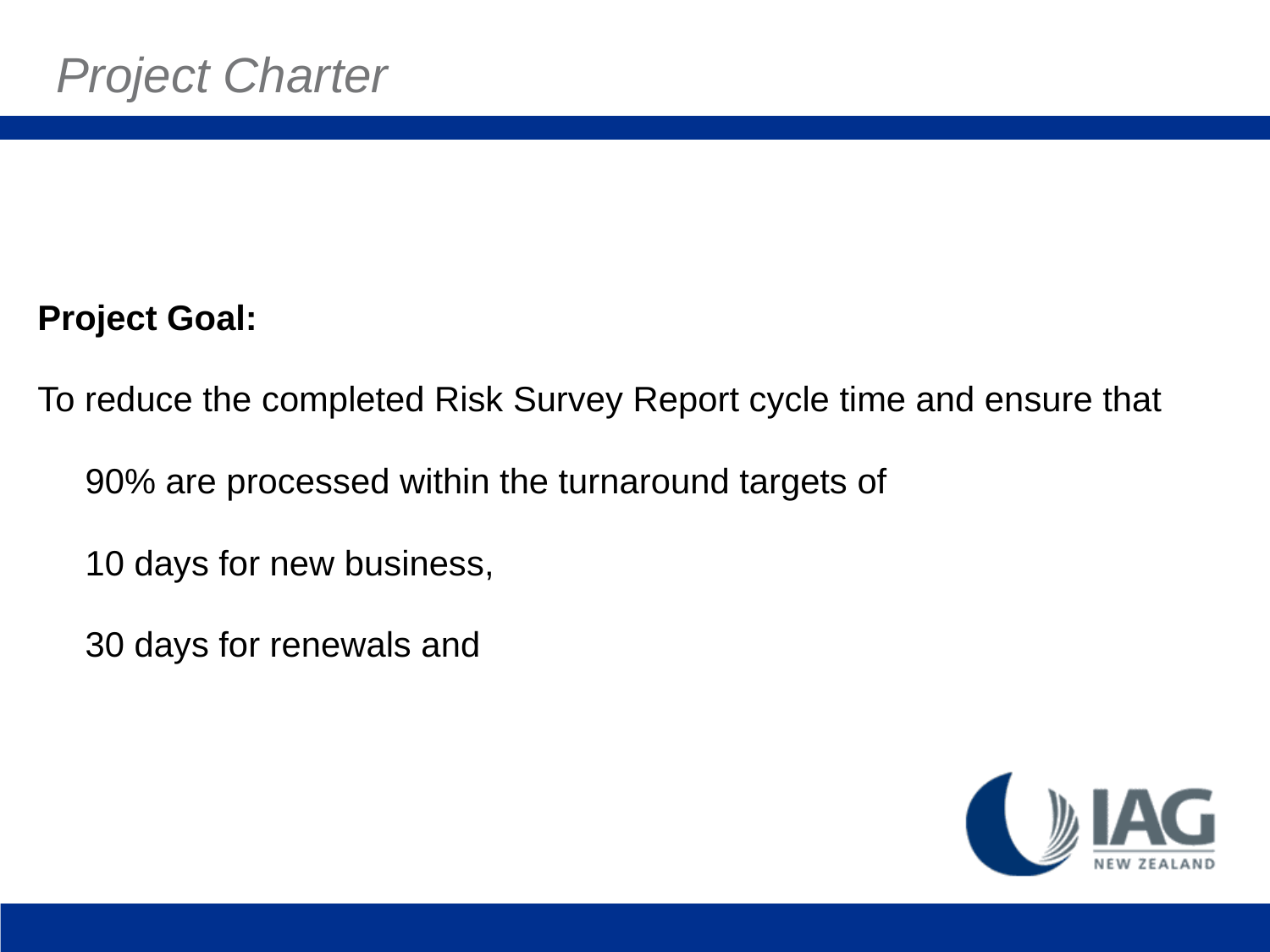

# Project Charter

Project Goal:

To reduce the completed Risk Survey Report cycle time and ensure that

 	90% are processed within the turnaround targets of

	10 days for new business,

	30 days for renewals and